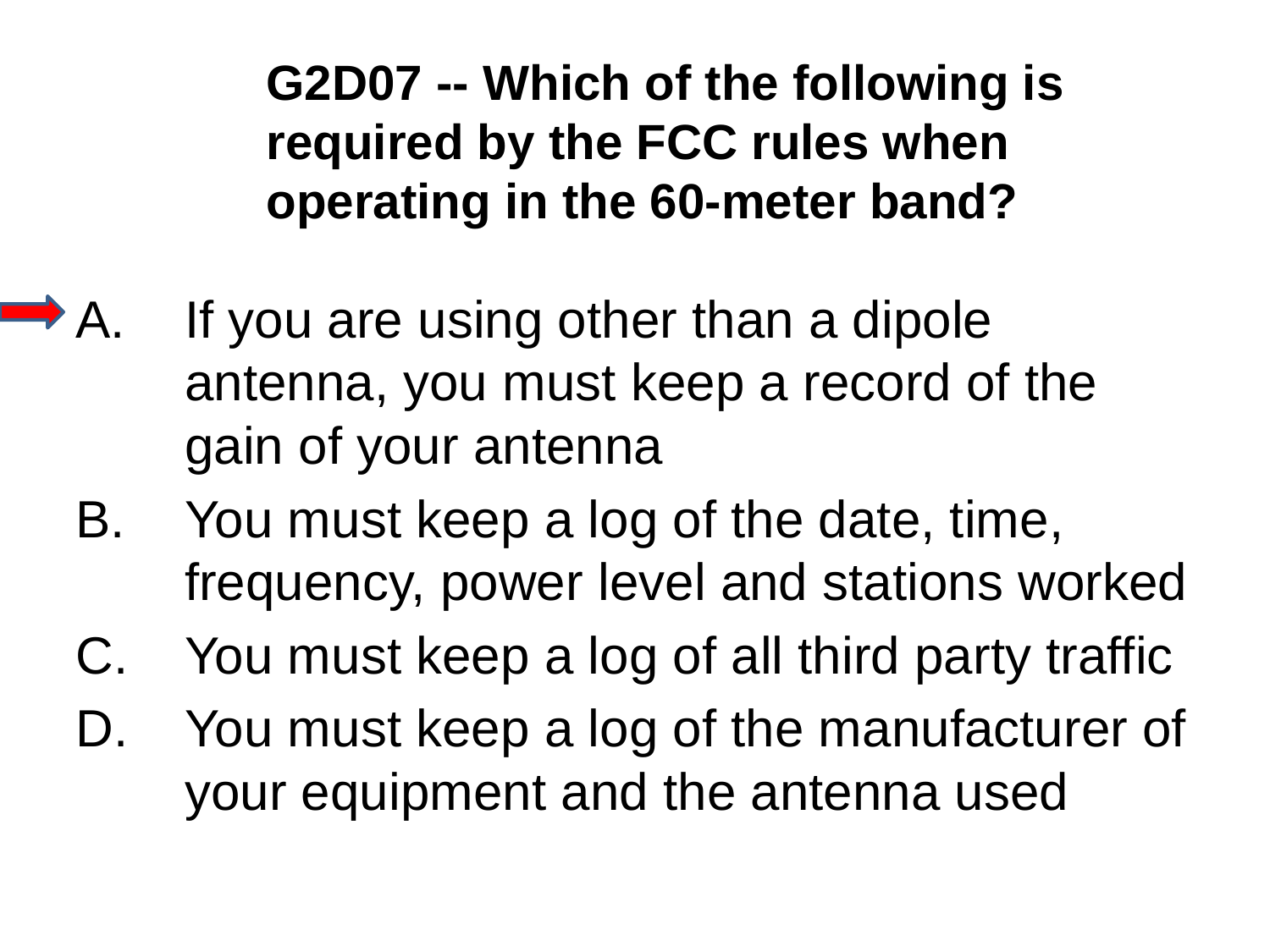

G2D07 -- Which of the following is required by the FCC rules when operating in the 60-meter band?
A.	If you are using other than a dipole antenna, you must keep a record of the gain of your antenna
B.	You must keep a log of the date, time, frequency, power level and stations worked
C.	You must keep a log of all third party traffic
D.	You must keep a log of the manufacturer of your equipment and the antenna used